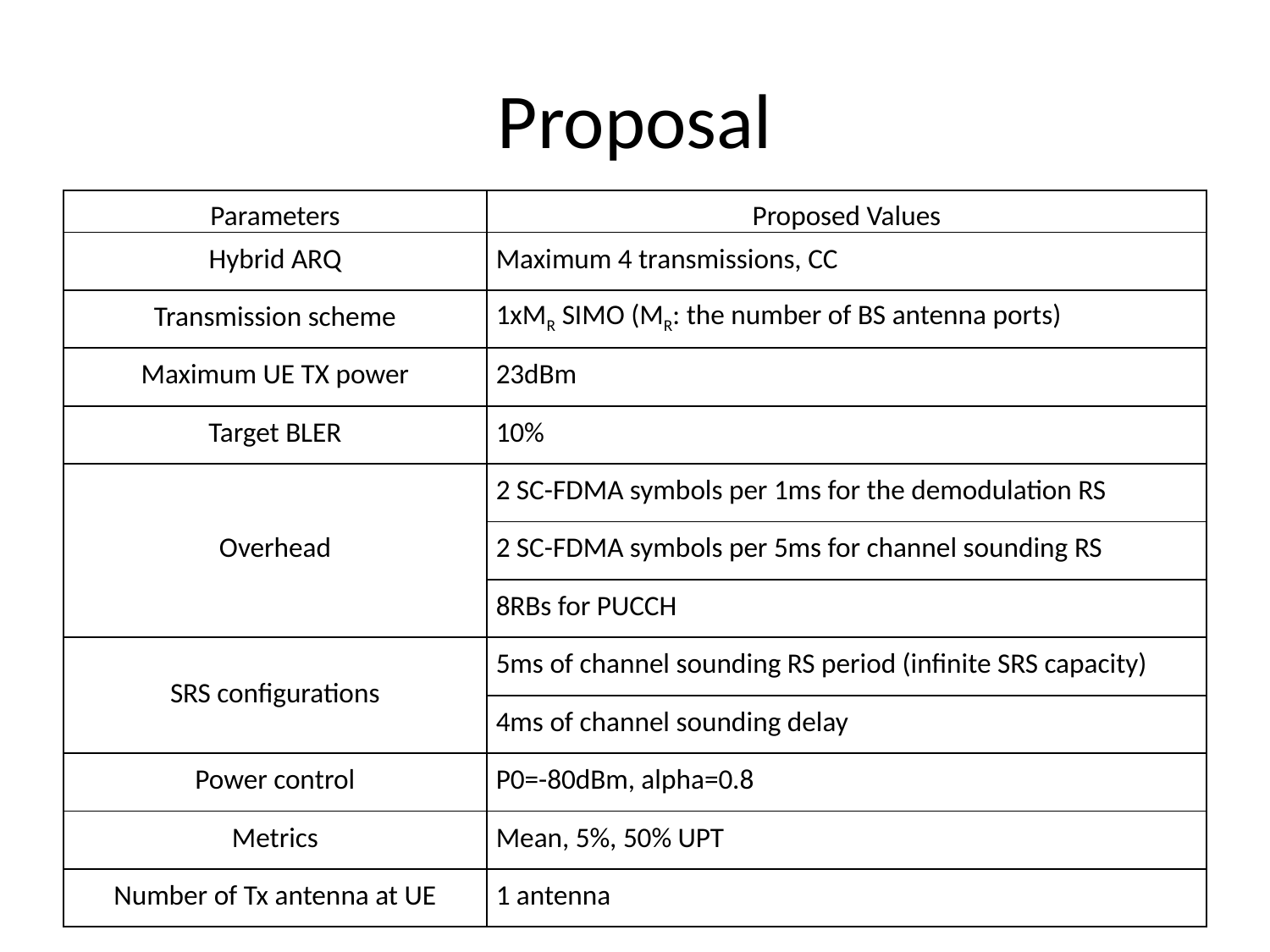

# Proposal
| Parameters | Proposed Values |
| --- | --- |
| Hybrid ARQ | Maximum 4 transmissions, CC |
| Transmission scheme | 1xMR SIMO (MR: the number of BS antenna ports) |
| Maximum UE TX power | 23dBm |
| Target BLER | 10% |
| Overhead | 2 SC-FDMA symbols per 1ms for the demodulation RS |
|  | 2 SC-FDMA symbols per 5ms for channel sounding RS |
|  | 8RBs for PUCCH |
| SRS configurations | 5ms of channel sounding RS period (infinite SRS capacity) |
|  | 4ms of channel sounding delay |
| Power control | P0=-80dBm, alpha=0.8 |
| Metrics | Mean, 5%, 50% UPT |
| Number of Tx antenna at UE | 1 antenna |